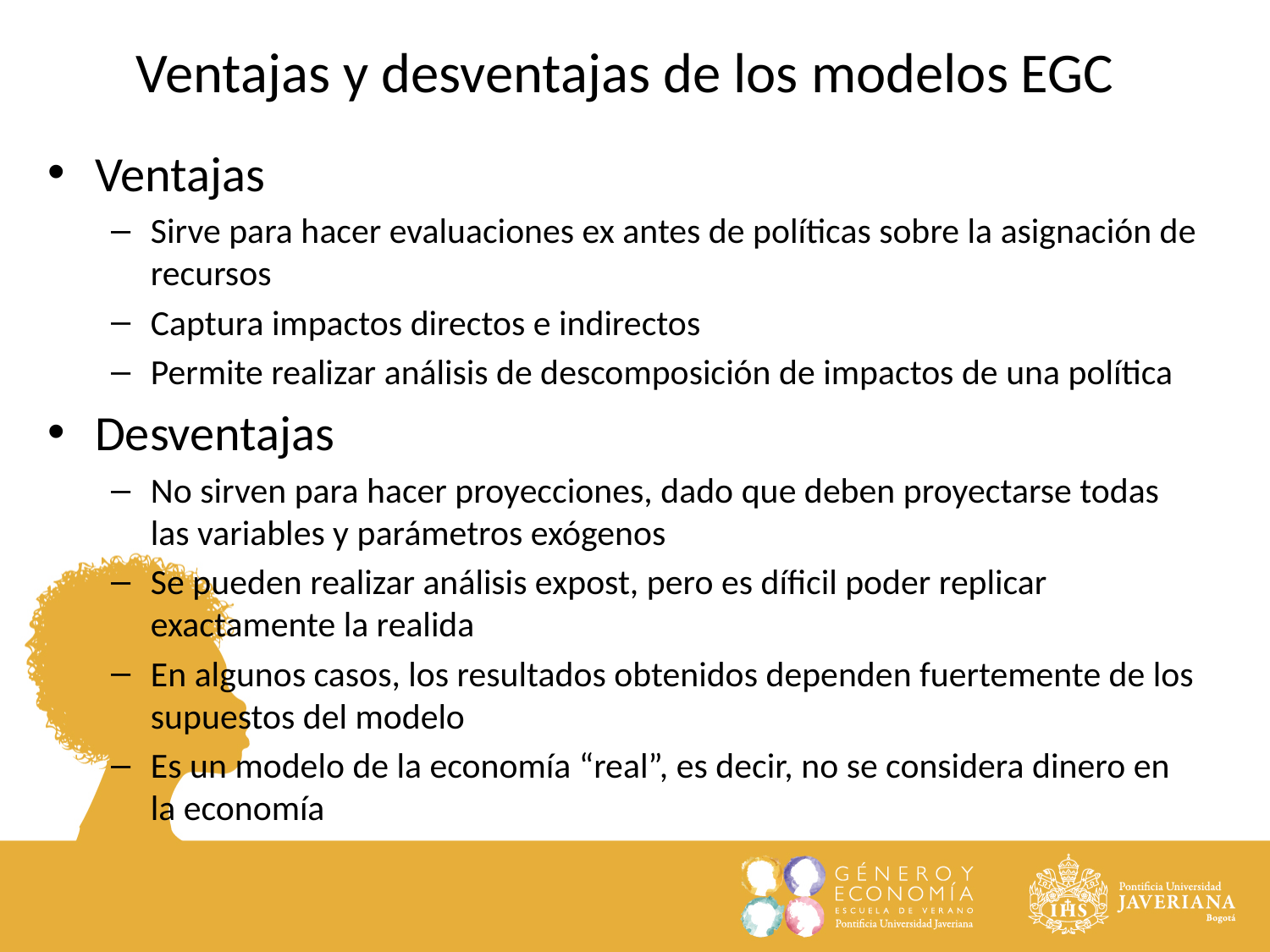

Ventajas y desventajas de los modelos EGC
Ventajas
Sirve para hacer evaluaciones ex antes de políticas sobre la asignación de recursos
Captura impactos directos e indirectos
Permite realizar análisis de descomposición de impactos de una política
Desventajas
No sirven para hacer proyecciones, dado que deben proyectarse todas las variables y parámetros exógenos
Se pueden realizar análisis expost, pero es díficil poder replicar exactamente la realida
En algunos casos, los resultados obtenidos dependen fuertemente de los supuestos del modelo
Es un modelo de la economía “real”, es decir, no se considera dinero en la economía